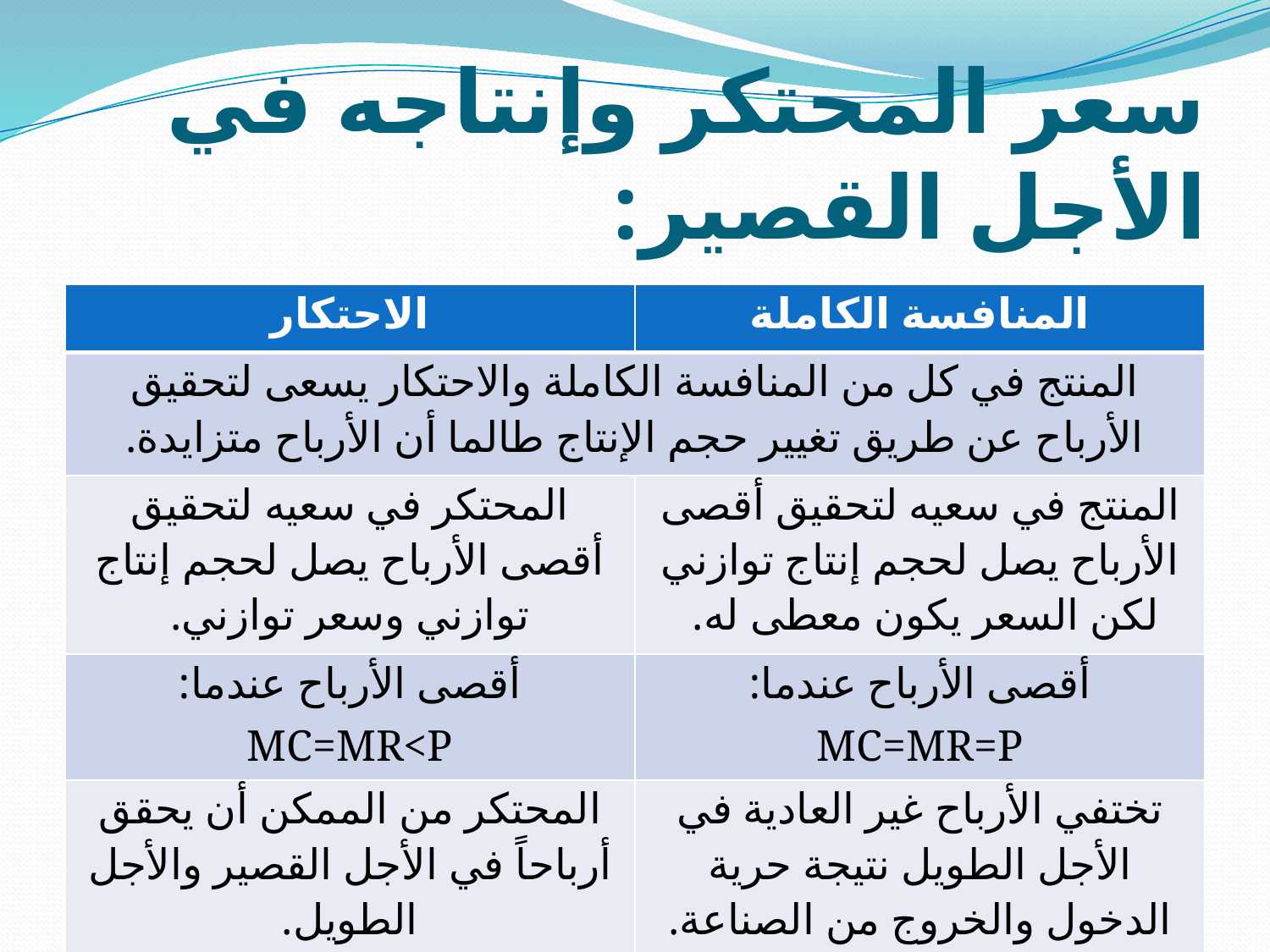

# سعر المحتكر وإنتاجه في الأجل القصير:

| الاحتكار | المنافسة الكاملة |
| --- | --- |
| المنتج في كل من المنافسة الكاملة والاحتكار يسعى لتحقيق الأرباح عن طريق تغيير حجم الإنتاج طالما أن الأرباح متزايدة. |  |
| المحتكر في سعيه لتحقيق أقصى الأرباح يصل لحجم إنتاج توازني وسعر توازني. | المنتج في سعيه لتحقيق أقصى الأرباح يصل لحجم إنتاج توازني لكن السعر يكون معطى له. |
| أقصى الأرباح عندما: MC=MR<P | أقصى الأرباح عندما: MC=MR=P |
| المحتكر من الممكن أن يحقق أرباحاً في الأجل القصير والأجل الطويل. | تختفي الأرباح غير العادية في الأجل الطويل نتيجة حرية الدخول والخروج من الصناعة. |
23